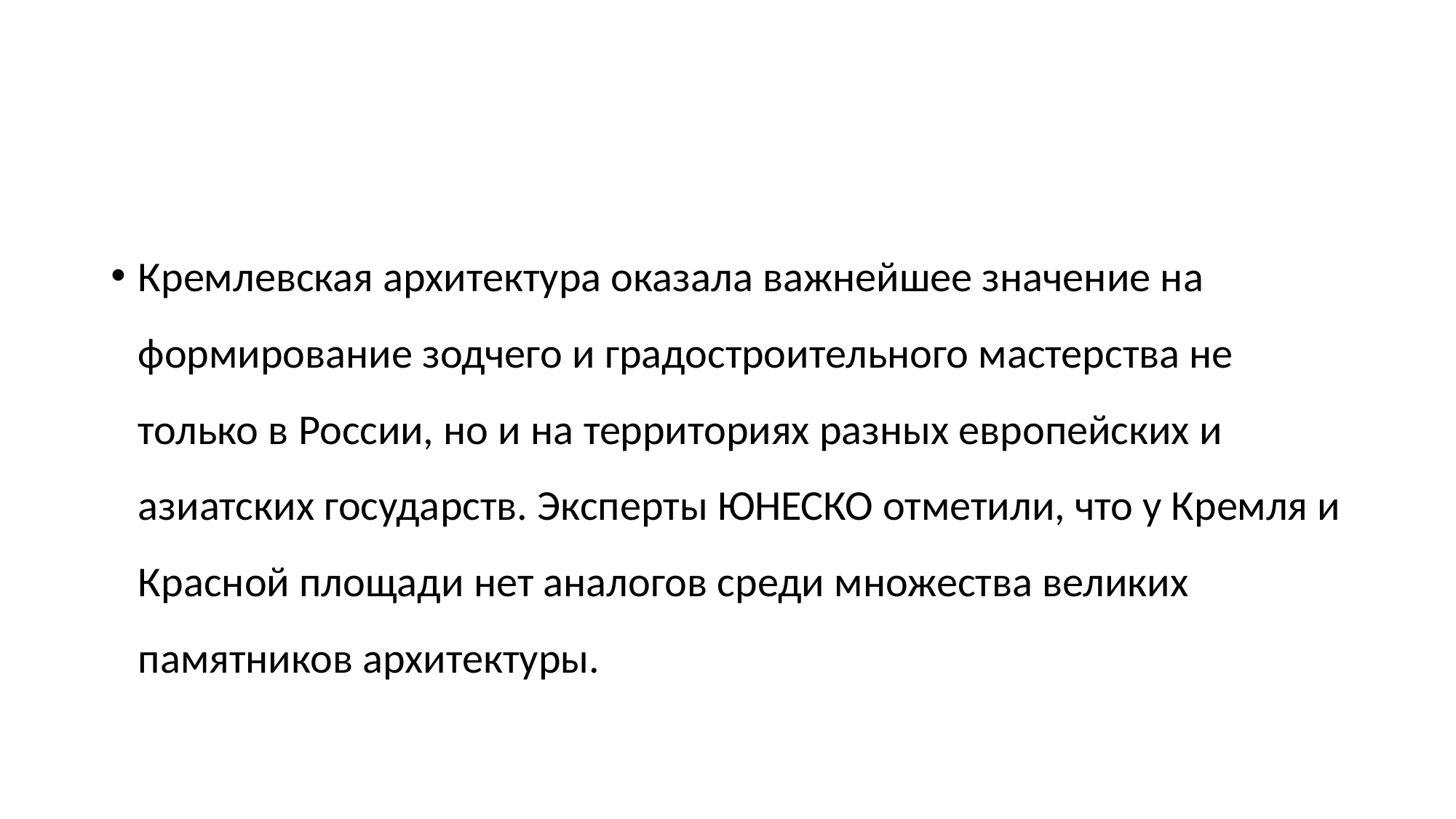

#
Кремлевская архитектура оказала важнейшее значение на формирование зодчего и градостроительного мастерства не только в России, но и на территориях разных европейских и азиатских государств. Эксперты ЮНЕСКО отметили, что у Кремля и Красной площади нет аналогов среди множества великих памятников архитектуры.